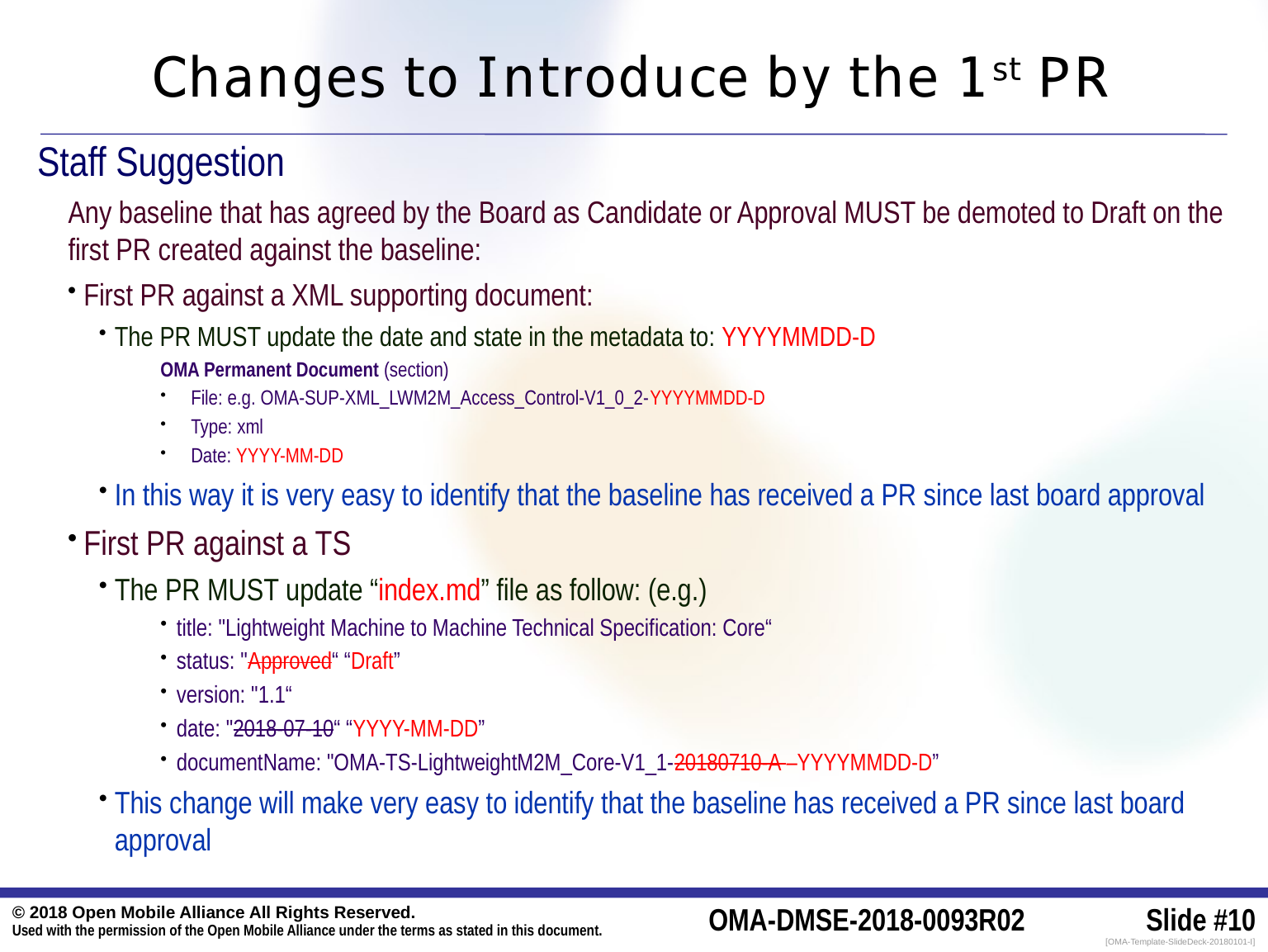

# Changes to Introduce by the 1st PR
Staff Suggestion
Any baseline that has agreed by the Board as Candidate or Approval MUST be demoted to Draft on the first PR created against the baseline:
First PR against a XML supporting document:
The PR MUST update the date and state in the metadata to: YYYYMMDD-D
OMA Permanent Document (section)
   File: e.g. OMA-SUP-XML_LWM2M_Access_Control-V1_0_2-YYYYMMDD-D
   Type: xml
   Date: YYYY-MM-DD
In this way it is very easy to identify that the baseline has received a PR since last board approval
First PR against a TS
The PR MUST update “index.md” file as follow: (e.g.)
title: "Lightweight Machine to Machine Technical Specification: Core“
status: "Approved“ “Draft”
version: "1.1“
date: "2018-07-10“ “YYYY-MM-DD”
documentName: "OMA-TS-LightweightM2M_Core-V1_1-20180710-A –YYYYMMDD-D”
This change will make very easy to identify that the baseline has received a PR since last board approval